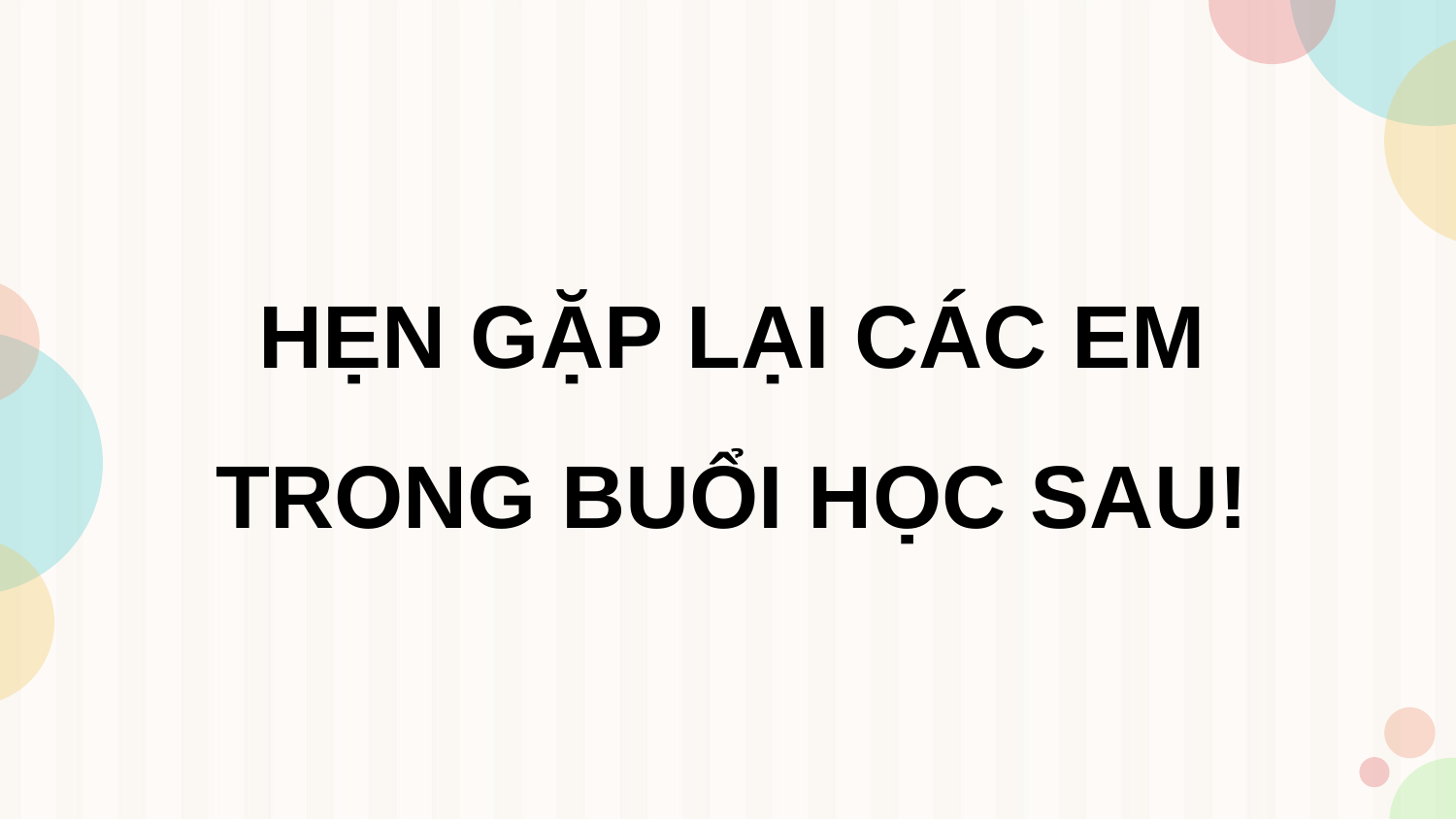

HẸN GẶP LẠI CÁC EM TRONG BUỔI HỌC SAU!